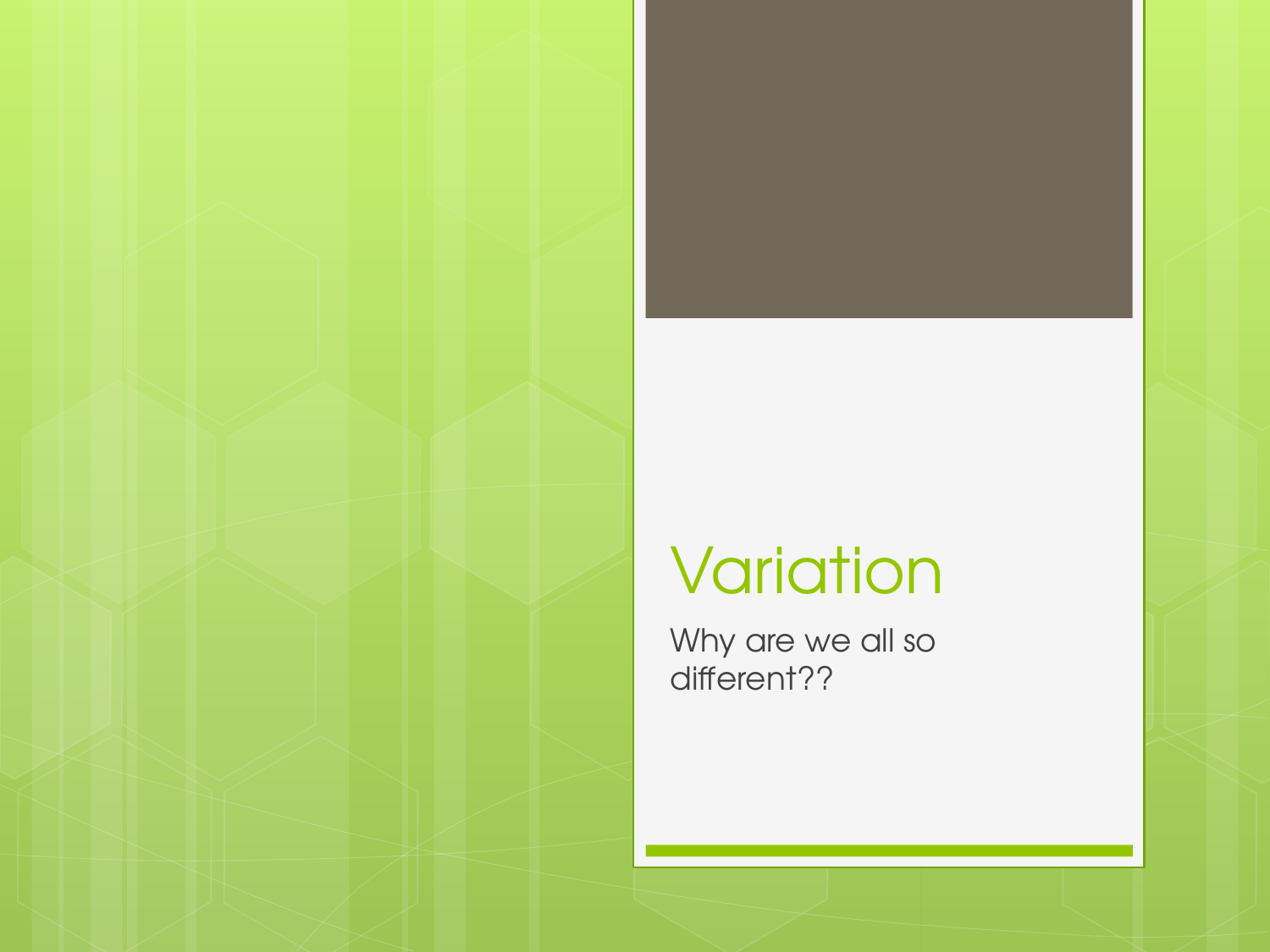

# Variation
Why are we all so different??